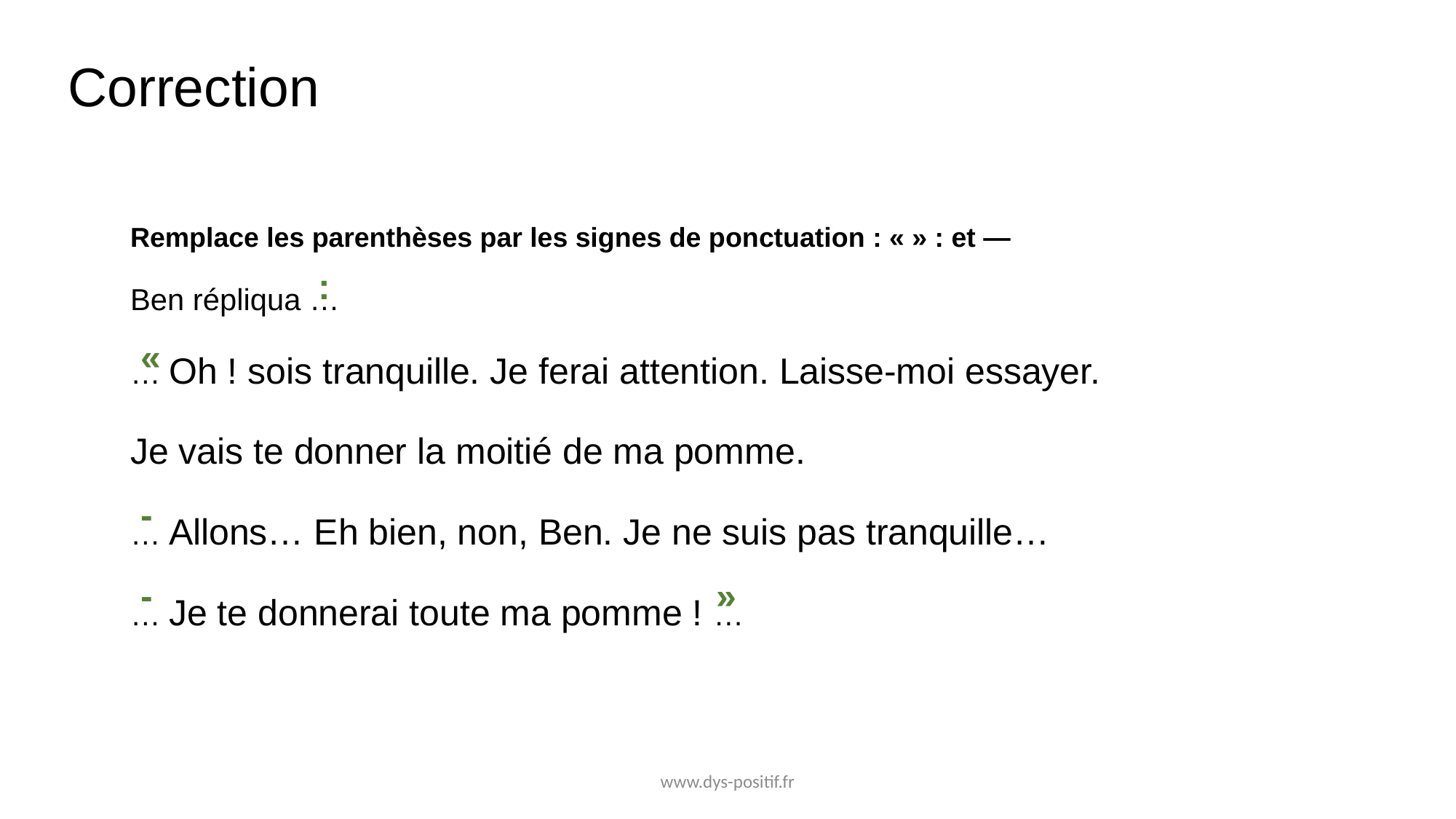

# Correction
Remplace les parenthèses par les signes de ponctuation : « » : et —
Ben répliqua …
… Oh ! sois tranquille. Je ferai attention. Laisse-moi essayer.
Je vais te donner la moitié de ma pomme.
… Allons… Eh bien, non, Ben. Je ne suis pas tranquille…
… Je te donnerai toute ma pomme ! …
:
«
-
-
»
www.dys-positif.fr